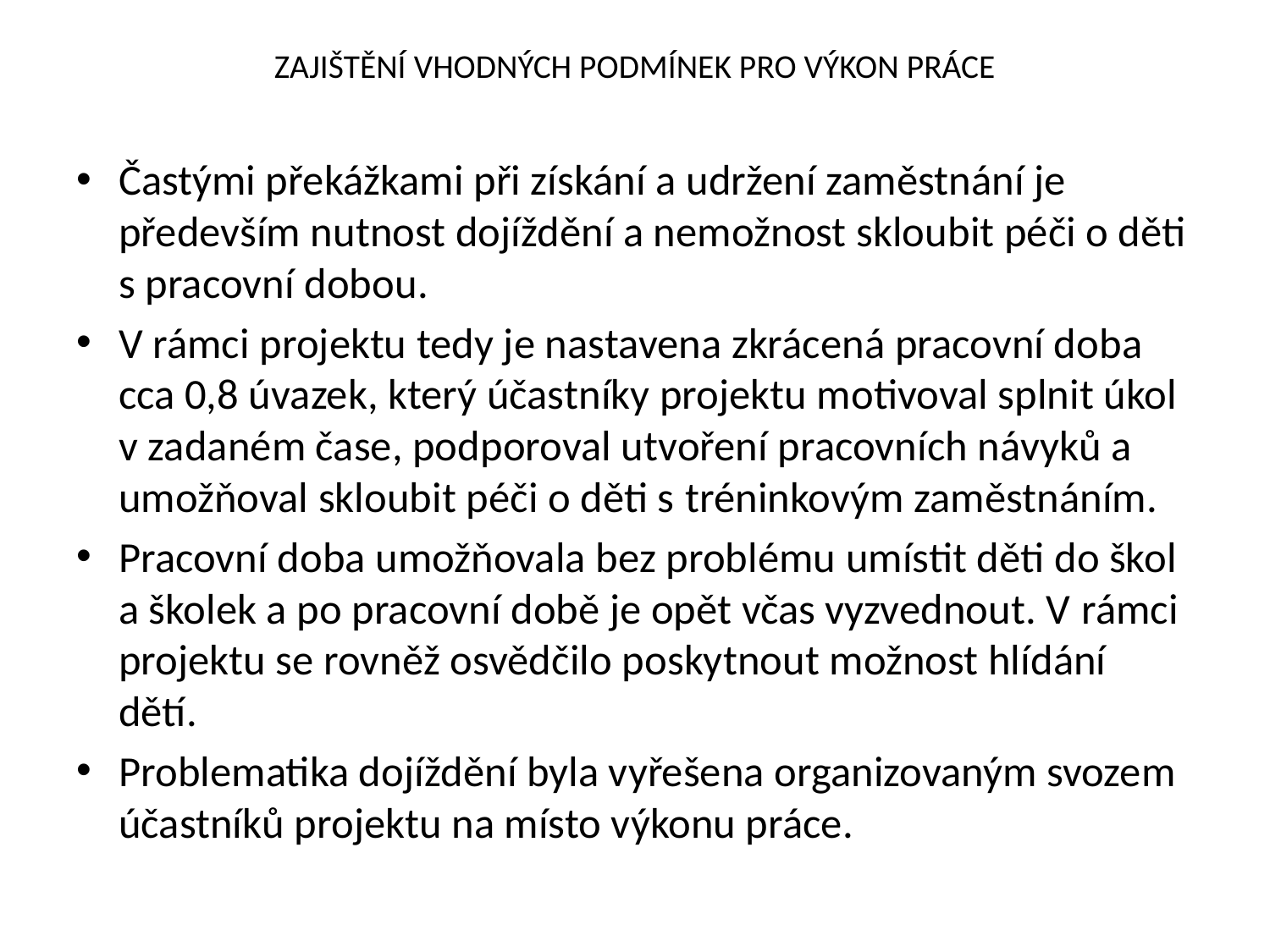

# ZAJIŠTĚNÍ VHODNÝCH PODMÍNEK PRO VÝKON PRÁCE
Častými překážkami při získání a udržení zaměstnání je především nutnost dojíždění a nemožnost skloubit péči o děti s pracovní dobou.
V rámci projektu tedy je nastavena zkrácená pracovní doba cca 0,8 úvazek, který účastníky projektu motivoval splnit úkol v zadaném čase, podporoval utvoření pracovních návyků a umožňoval skloubit péči o děti s tréninkovým zaměstnáním.
Pracovní doba umožňovala bez problému umístit děti do škol a školek a po pracovní době je opět včas vyzvednout. V rámci projektu se rovněž osvědčilo poskytnout možnost hlídání dětí.
Problematika dojíždění byla vyřešena organizovaným svozem účastníků projektu na místo výkonu práce.